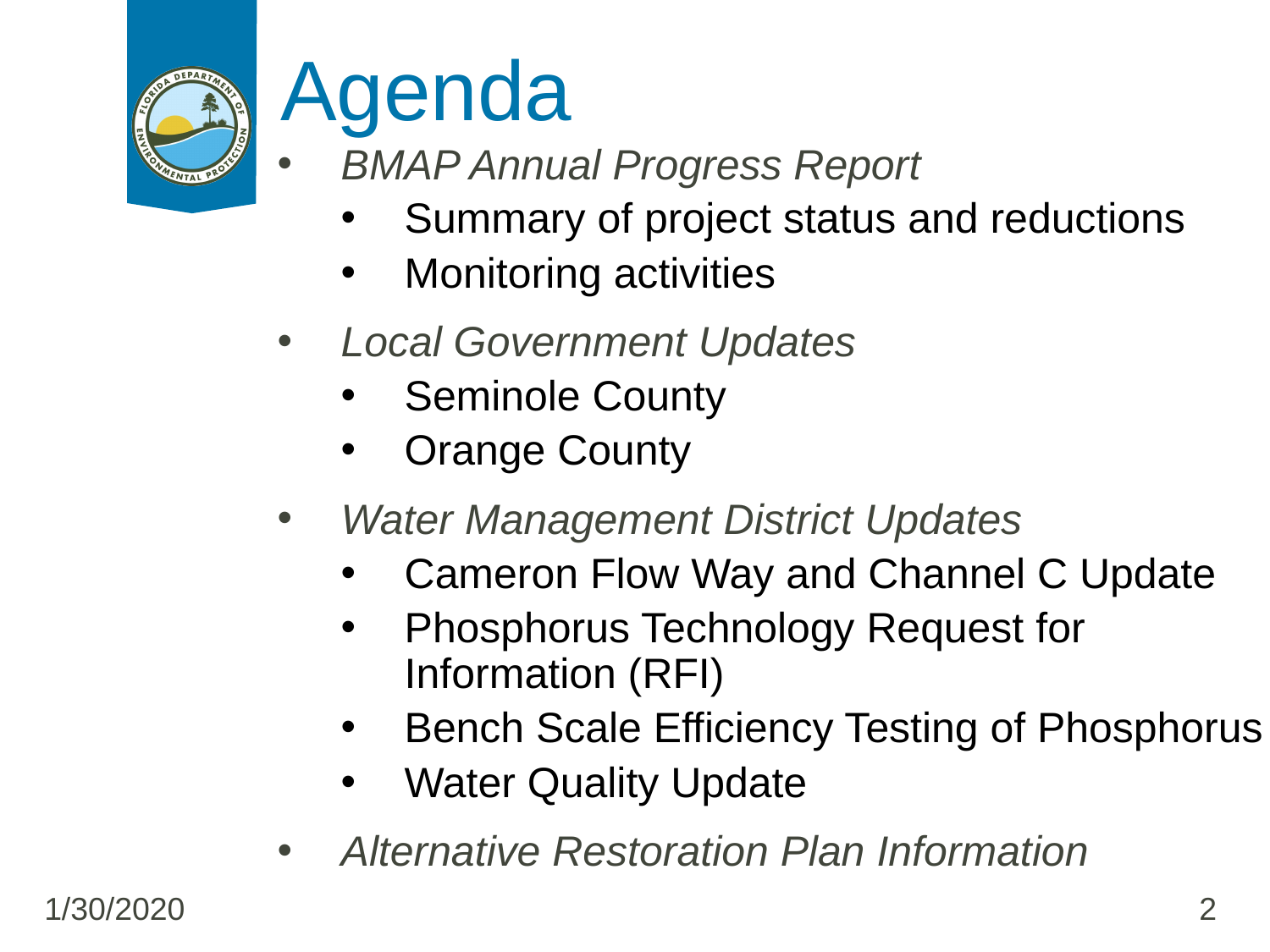

# Agenda
BMAP Annual Progress Report
Summary of project status and reductions
Monitoring activities
Local Government Updates
Seminole County
Orange County
Water Management District Updates
Cameron Flow Way and Channel C Update
Phosphorus Technology Request for Information (RFI)
Bench Scale Efficiency Testing of Phosphorus
Water Quality Update
Alternative Restoration Plan Information
1/30/2020